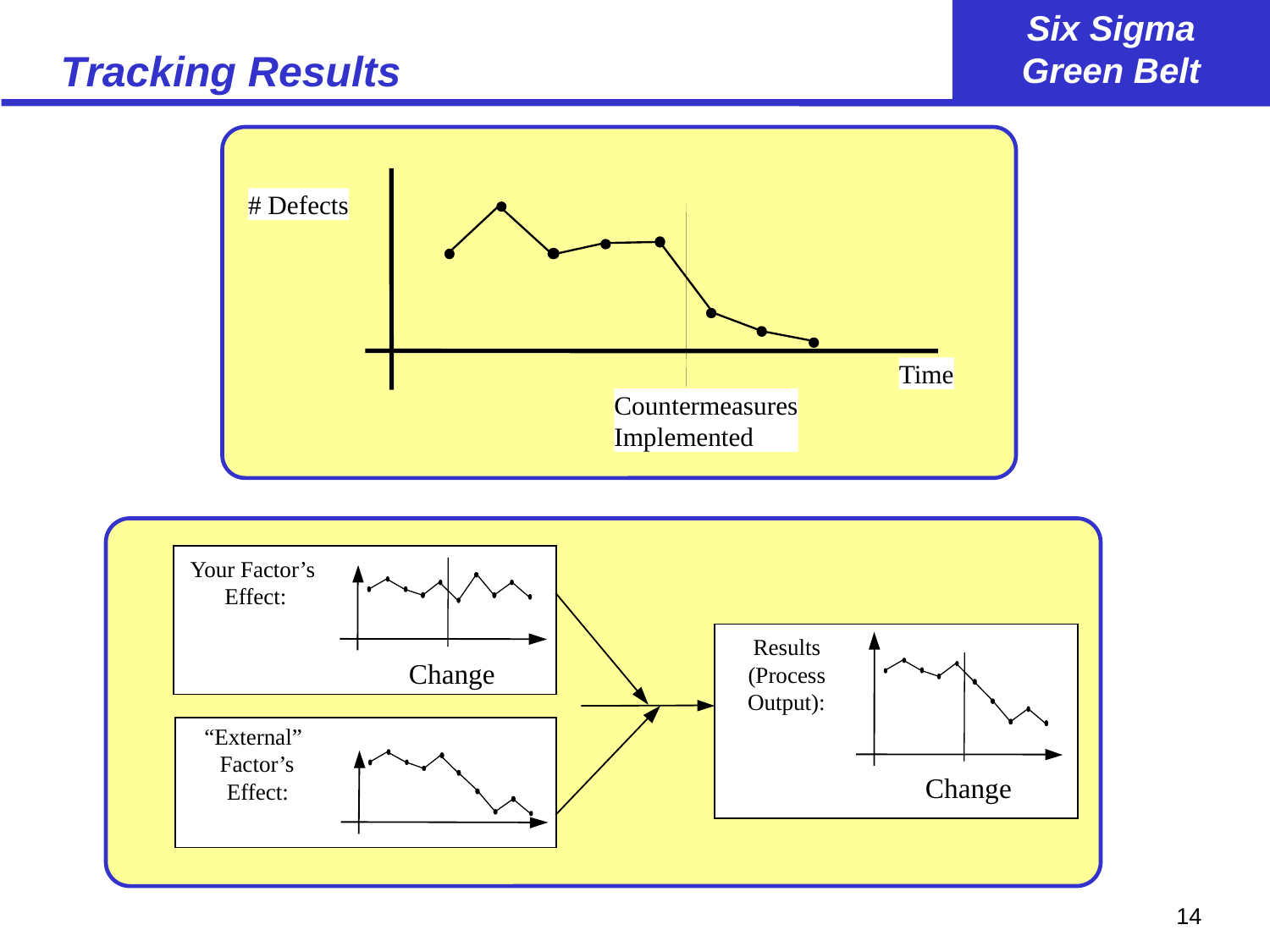

# Tracking Results

# Defects

Time

Countermeasures
Implemented

Your Factor’s

 Effect:

Results

Change

(Process

Output):

“External”

 Factor’s

Change

 Effect: